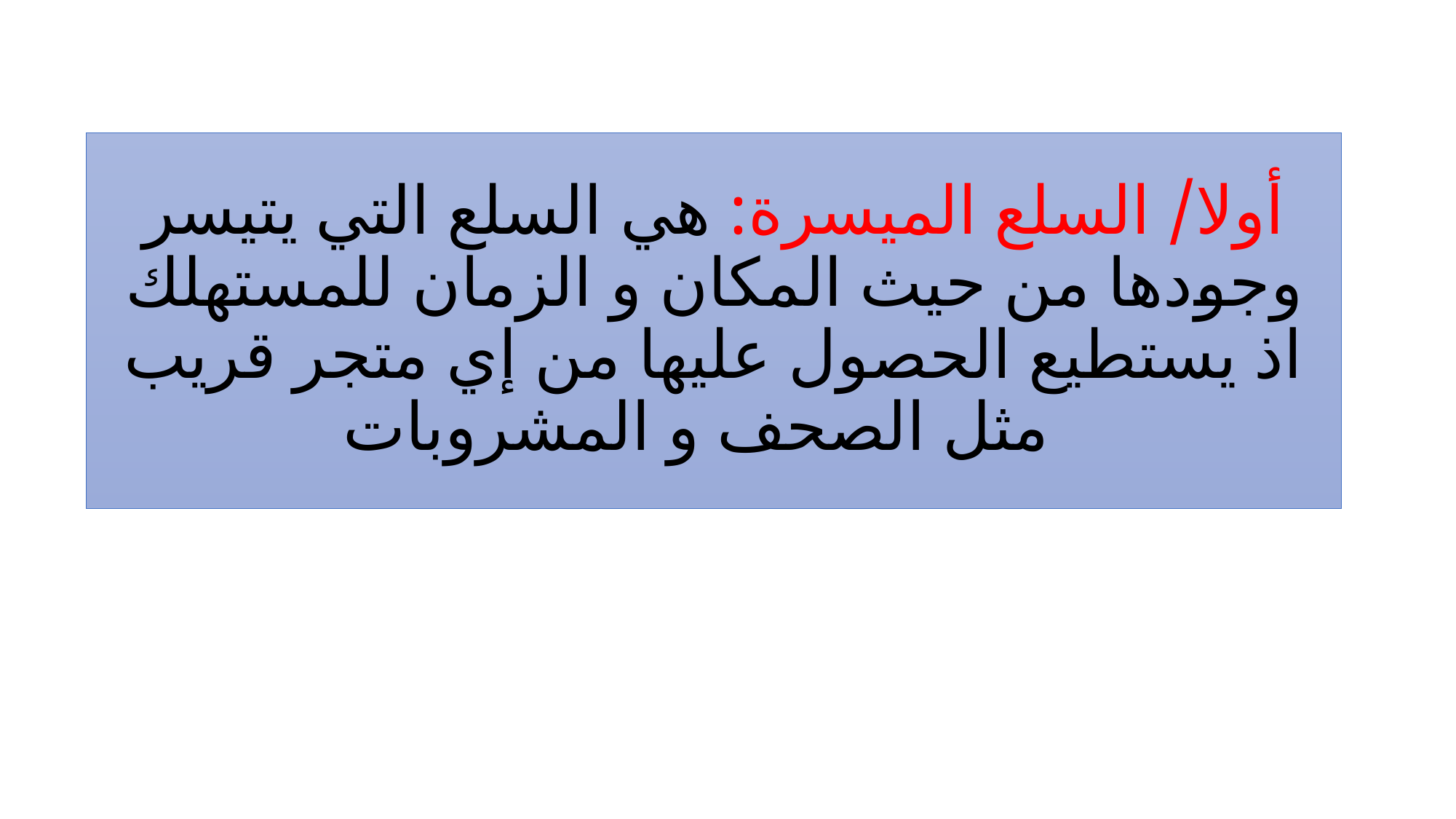

# أولا/ السلع الميسرة: هي السلع التي يتيسر وجودها من حيث المكان و الزمان للمستهلك اذ يستطيع الحصول عليها من إي متجر قريب مثل الصحف و المشروبات